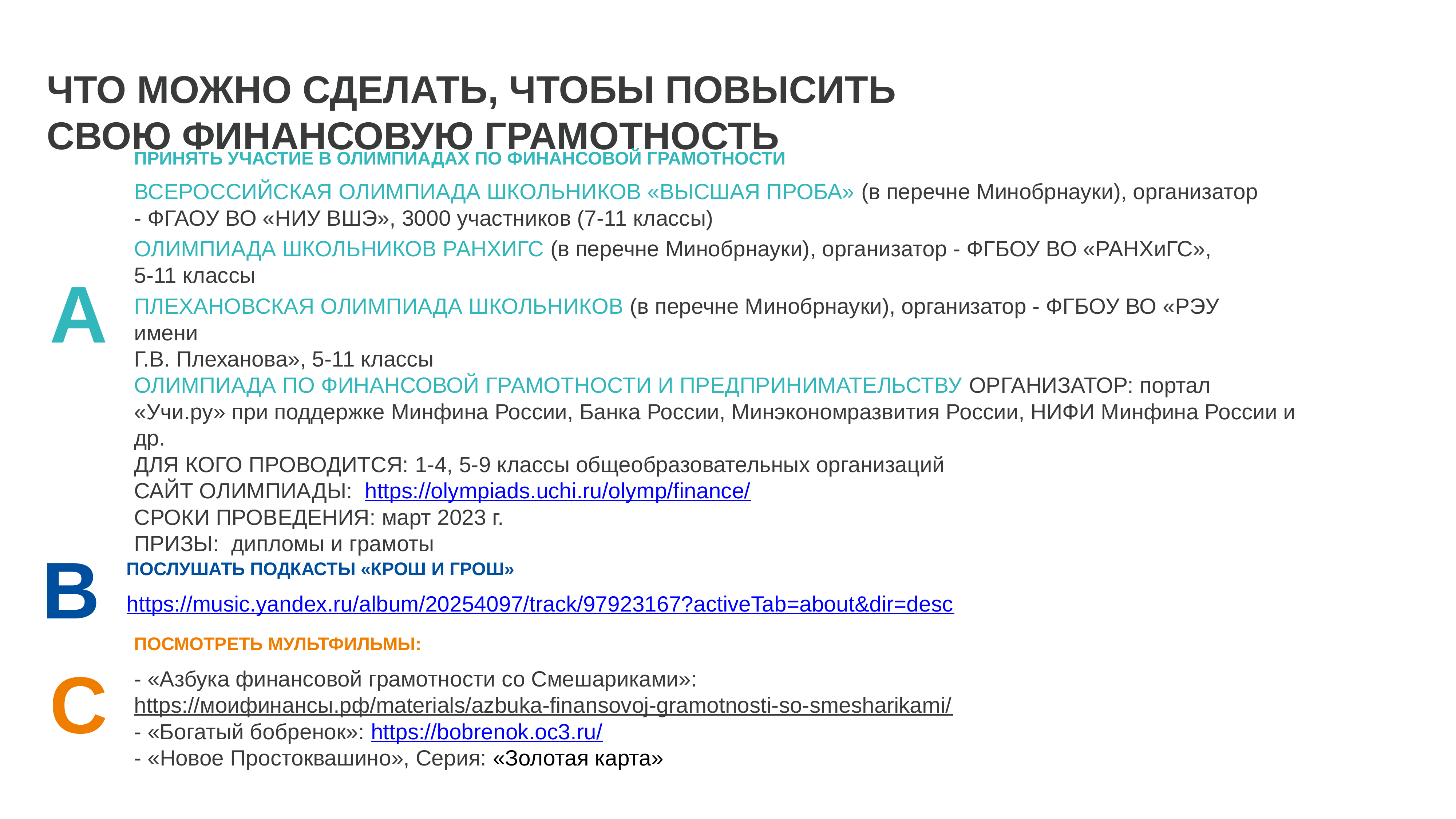

ЧТО МОЖНО СДЕЛАТЬ, ЧТОБЫ ПОВЫСИТЬ СВОЮ ФИНАНСОВУЮ ГРАМОТНОСТЬ
ПРИНЯТЬ УЧАСТИЕ В ОЛИМПИАДАХ ПО ФИНАНСОВОЙ ГРАМОТНОСТИ
всероссийская олимпиада школьников «высшая проба» (в перечне Минобрнауки), организатор - ФГАОУ ВО «НИУ ВШЭ», 3000 участников (7-11 классы)
олимпиада школьников ранхигс (в перечне Минобрнауки), организатор - ФГБОУ ВО «РАНХиГС»,
5-11 классы
плехановская олимпиада школьников (в перечне Минобрнауки), организатор - ФГБОУ ВО «РЭУ имени
Г.В. Плеханова», 5-11 классы
Олимпиада по финансовой грамотности и предпринимательству организатор: портал «Учи.ру» при поддержке Минфина России, Банка России, Минэкономразвития России, НИФИ Минфина России и др.
для кого проводится: 1-4, 5-9 классы общеобразовательных организаций
сайт олимпиады:  https://olympiads.uchi.ru/olymp/finance/
сроки проведения: март 2023 г.
призы:  дипломы и грамоты
А
B
ПОСЛУШАТЬ ПОДКАСТЫ «КРОШ И ГРОШ»

https://music.yandex.ru/album/20254097/track/97923167?activeTab=about&dir=desc
ПОСМОТРЕТЬ МУЛЬТФИЛЬМЫ:

- «Азбука финансовой грамотности со Смешариками»:
https://моифинансы.рф/materials/azbuka-finansovoj-gramotnosti-so-smesharikami/
- «Богатый бобренок»: https://bobrenok.oc3.ru/
- «Новое Простоквашино», Серия: «Золотая карта»
C